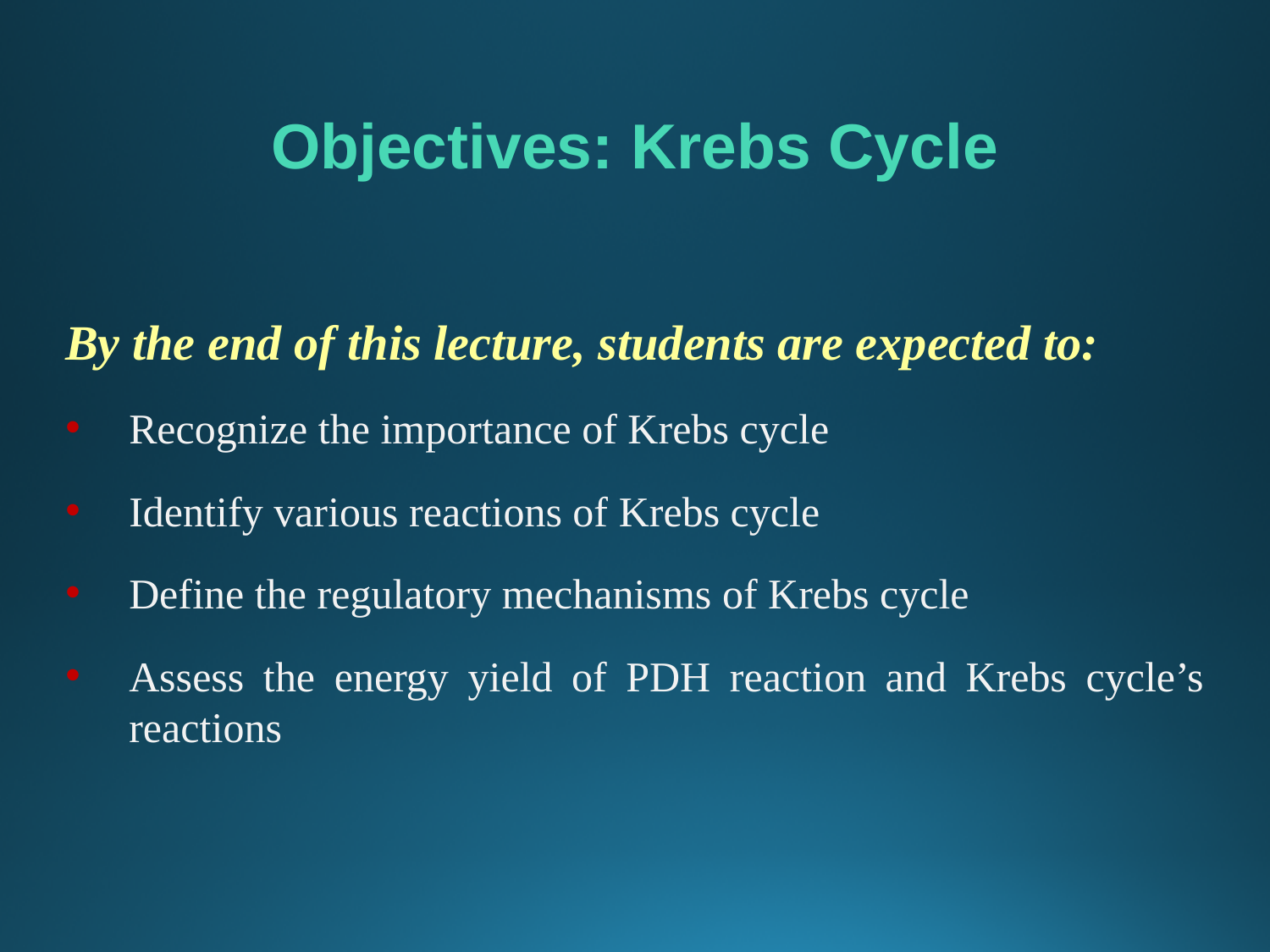

# Objectives: Krebs Cycle
By the end of this lecture, students are expected to:
Recognize the importance of Krebs cycle
Identify various reactions of Krebs cycle
Define the regulatory mechanisms of Krebs cycle
Assess the energy yield of PDH reaction and Krebs cycle’s reactions